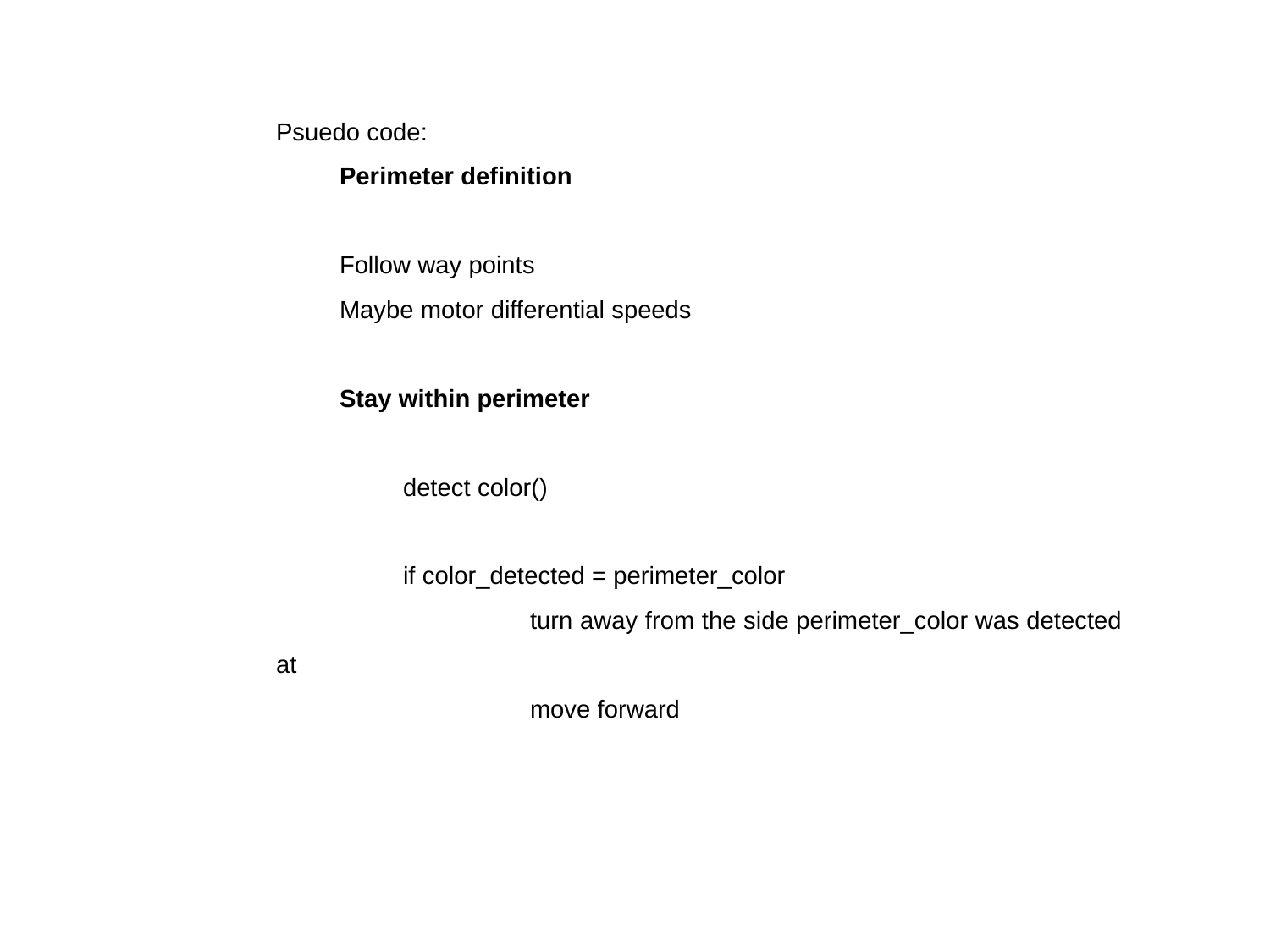

Psuedo code:
Perimeter definition

Follow way points
Maybe motor differential speeds

Stay within perimeter

	detect color()

	if color_detected = perimeter_color
		turn away from the side perimeter_color was detected at
		move forward